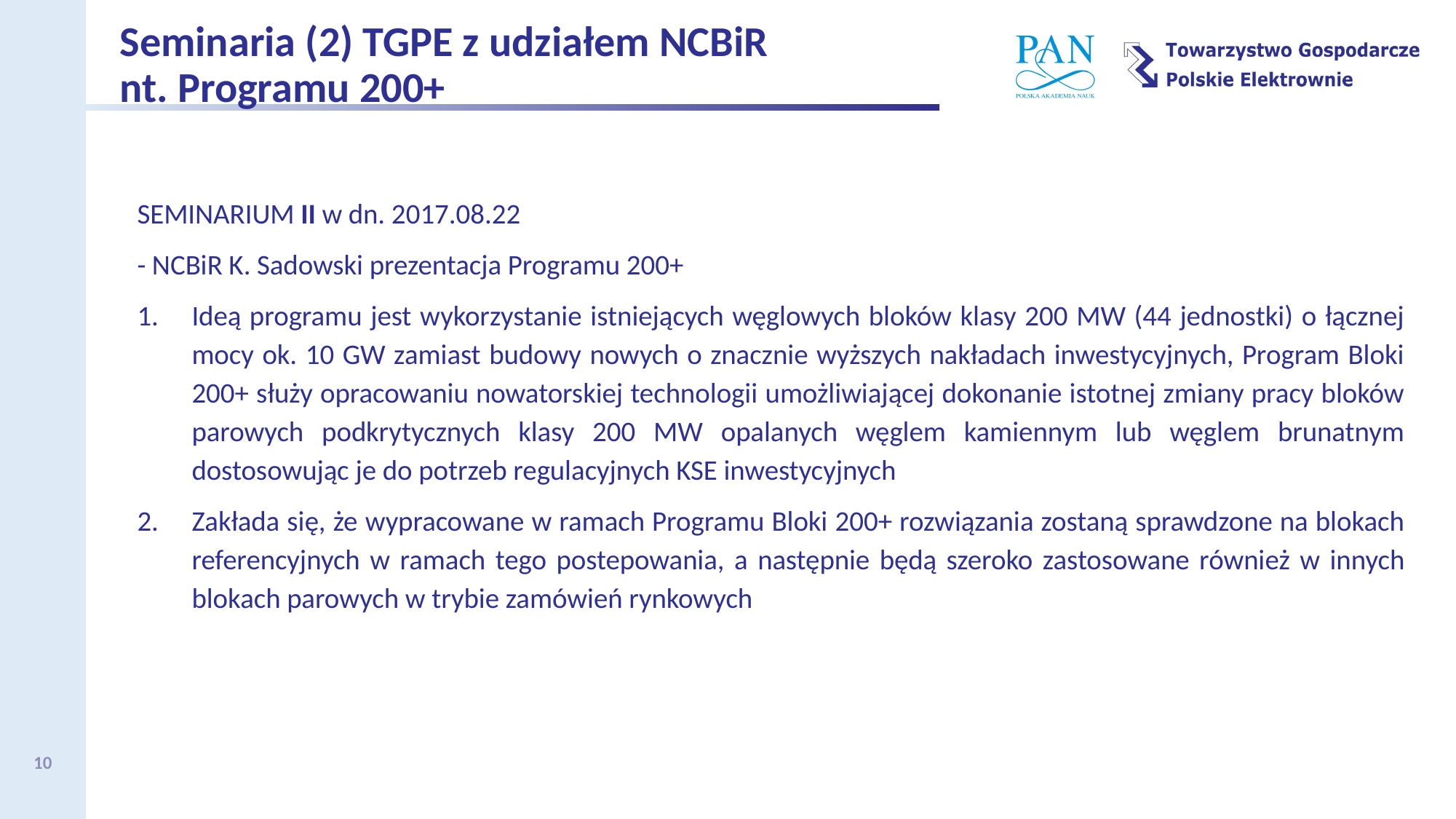

Seminaria (2) TGPE z udziałem NCBiR nt. Programu 200+
SEMINARIUM II w dn. 2017.08.22
- NCBiR K. Sadowski prezentacja Programu 200+
Ideą programu jest wykorzystanie istniejących węglowych bloków klasy 200 MW (44 jednostki) o łącznej mocy ok. 10 GW zamiast budowy nowych o znacznie wyższych nakładach inwestycyjnych, Program Bloki 200+ służy opracowaniu nowatorskiej technologii umożliwiającej dokonanie istotnej zmiany pracy bloków parowych podkrytycznych klasy 200 MW opalanych węglem kamiennym lub węglem brunatnym dostosowując je do potrzeb regulacyjnych KSE inwestycyjnych
Zakłada się, że wypracowane w ramach Programu Bloki 200+ rozwiązania zostaną sprawdzone na blokach referencyjnych w ramach tego postepowania, a następnie będą szeroko zastosowane również w innych blokach parowych w trybie zamówień rynkowych

10